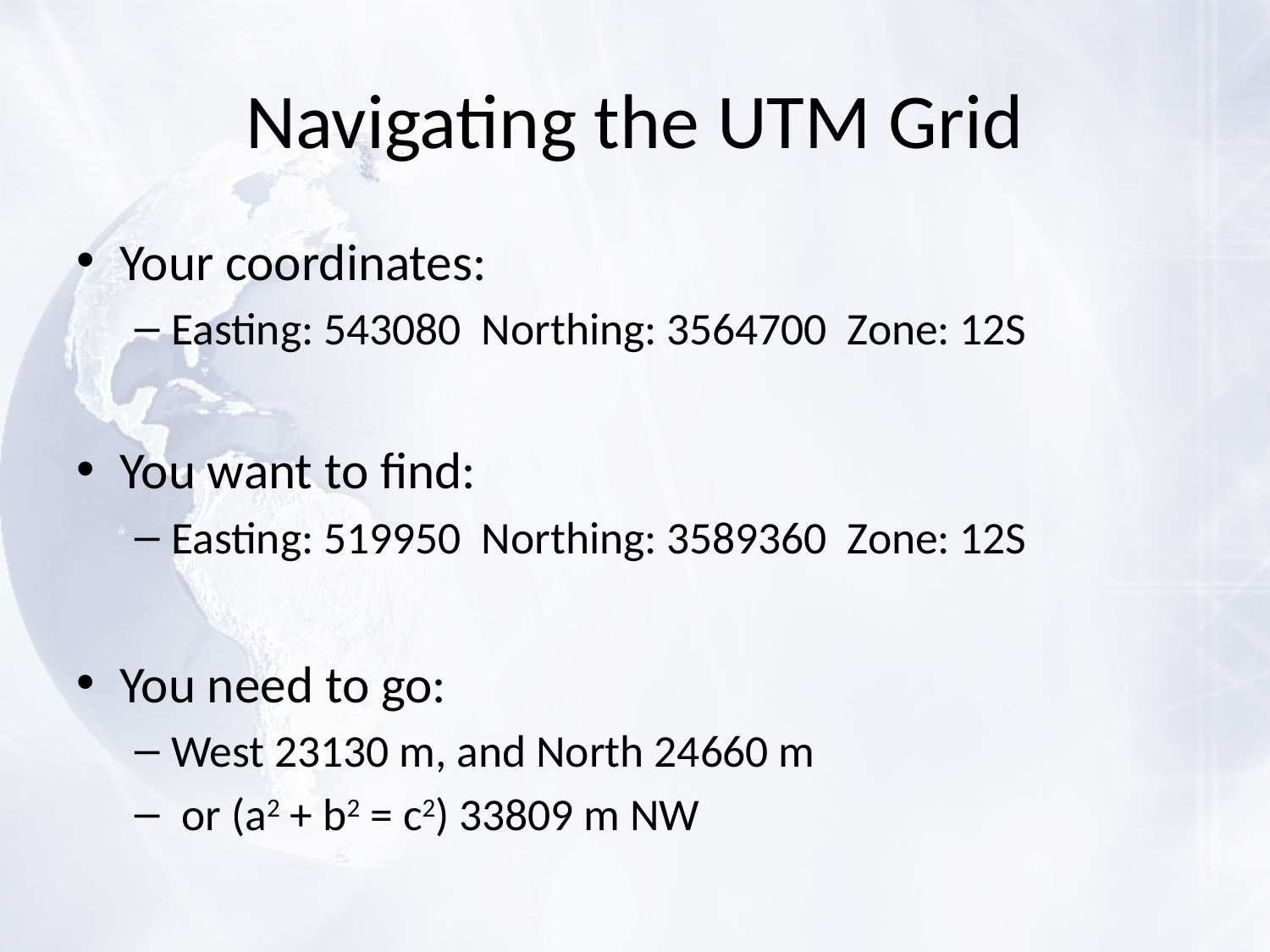

# Navigating the UTM Grid
Your coordinates:
Easting: 543080  Northing: 3564700  Zone: 12S

You want to find:
Easting: 519950  Northing: 3589360  Zone: 12S

You need to go:
West 23130 m, and North 24660 m
 or (a2 + b2 = c2) 33809 m NW